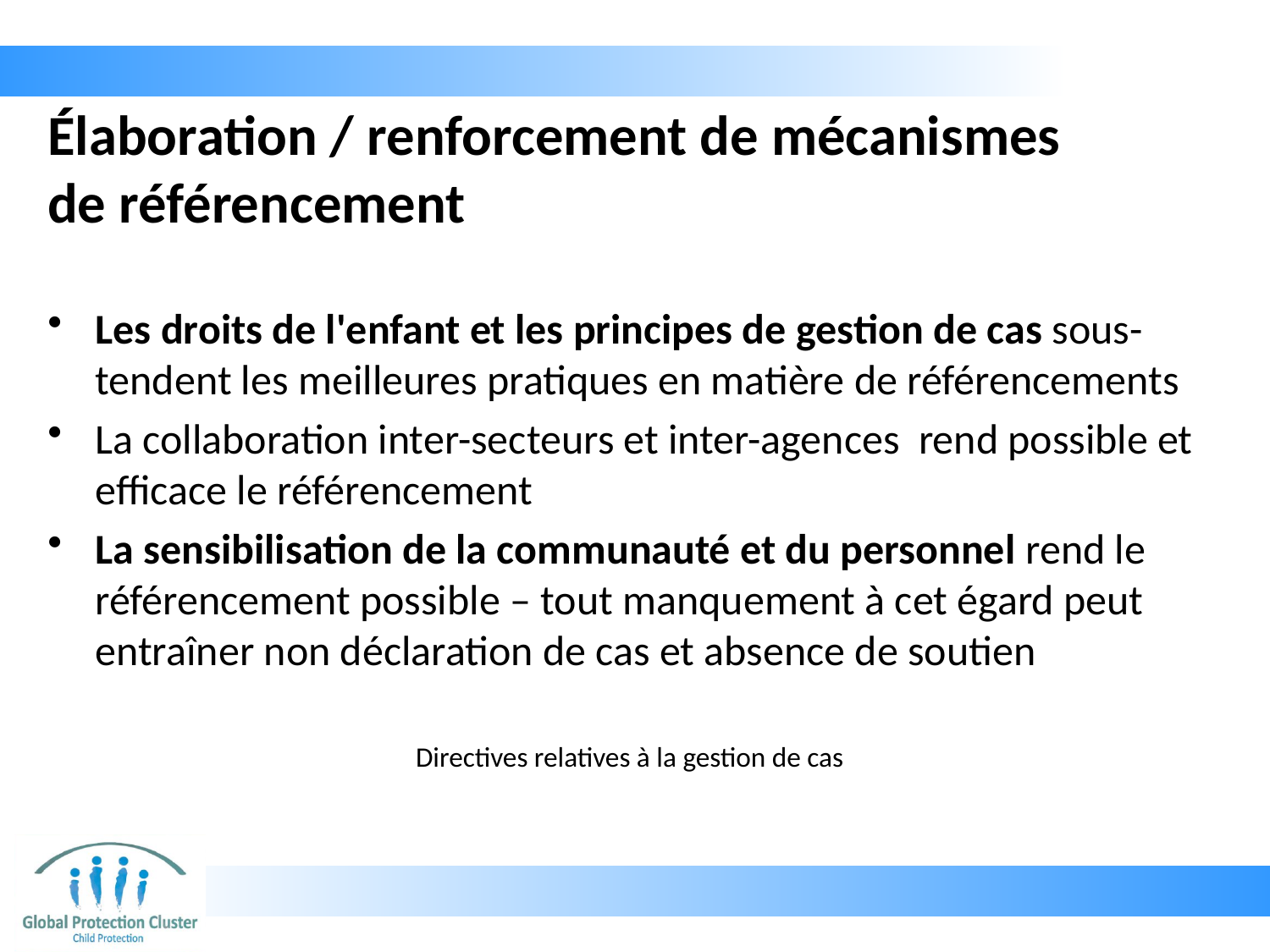

# Élaboration / renforcement de mécanismes de référencement

Les droits de l'enfant et les principes de gestion de cas sous-tendent les meilleures pratiques en matière de référencements
La collaboration inter-secteurs et inter-agences  rend possible et efficace le référencement
La sensibilisation de la communauté et du personnel rend le référencement possible – tout manquement à cet égard peut entraîner non déclaration de cas et absence de soutien

Directives relatives à la gestion de cas